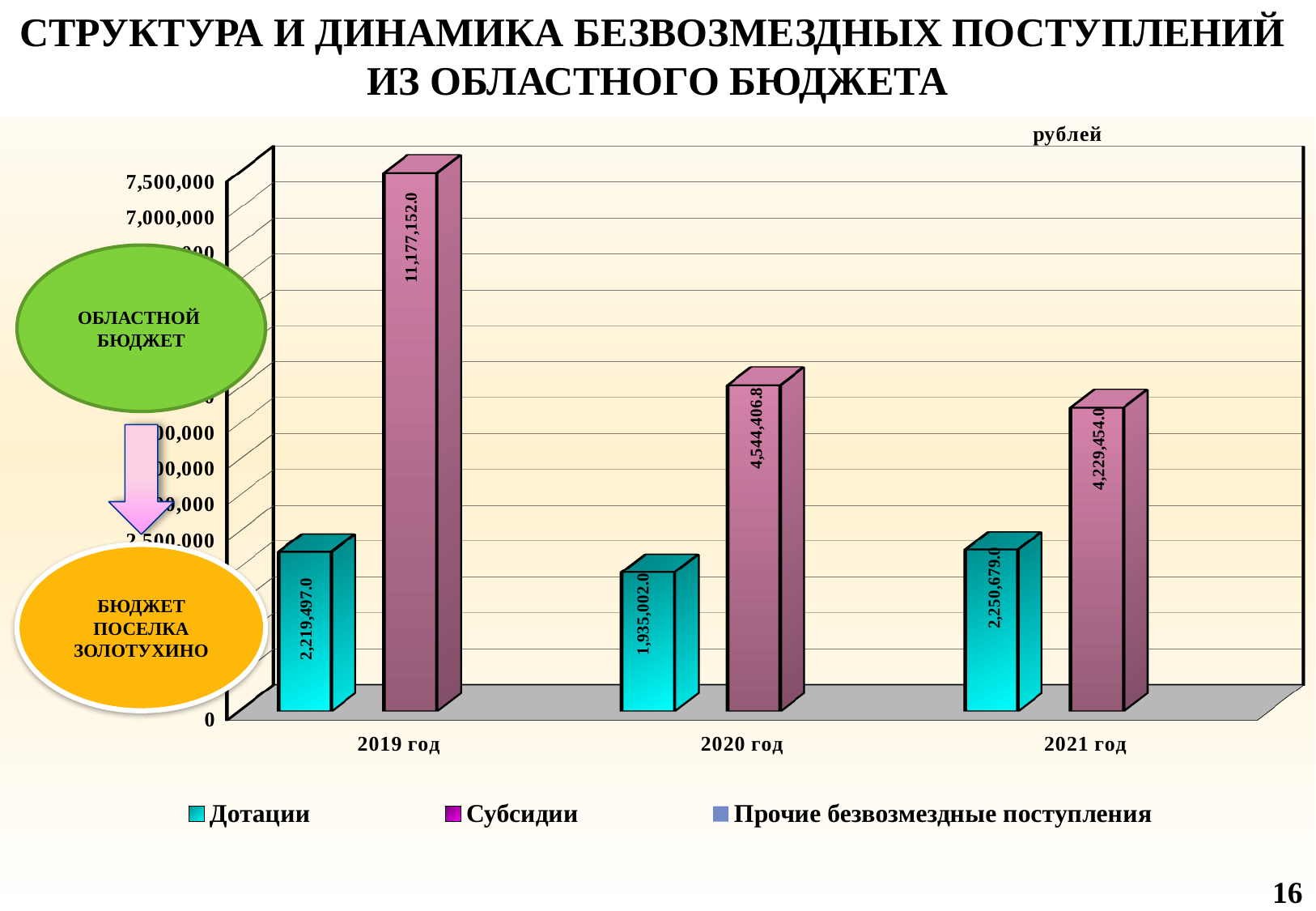

# СТРУКТУРА И ДИНАМИКА БЕЗВОЗМЕЗДНЫХ ПОСТУПЛЕНИЙ ИЗ ОБЛАСТНОГО БЮДЖЕТА

[unsupported chart]

ОБЛАСТНОЙ
БЮДЖЕТ

БЮДЖЕТ ПОСЕЛКА ЗОЛОТУХИНО

16